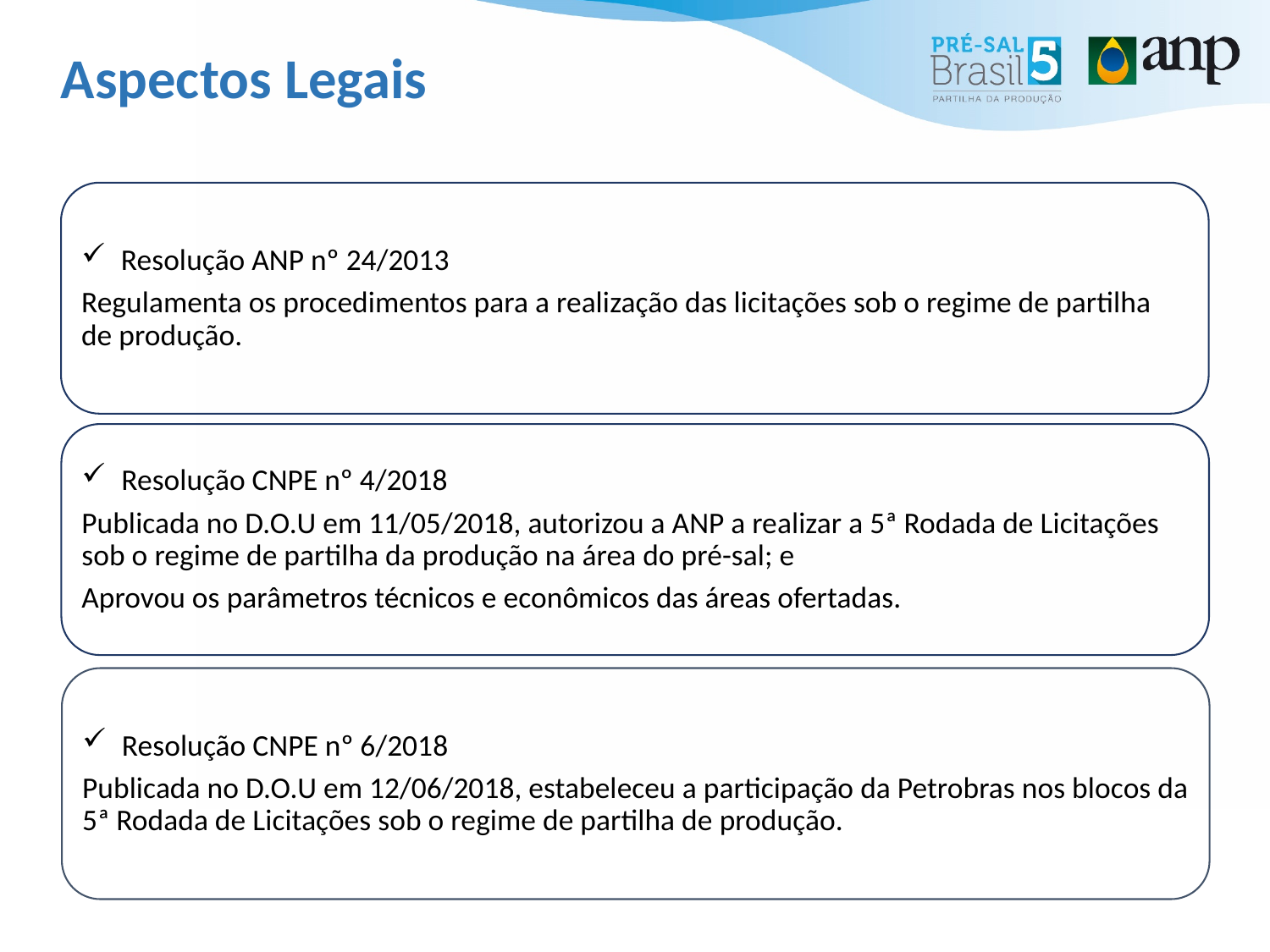

# Aspectos Legais

Resolução ANP nº 24/2013
Regulamenta os procedimentos para a realização das licitações sob o regime de partilha de produção.
Resolução CNPE nº 4/2018
Publicada no D.O.U em 11/05/2018, autorizou a ANP a realizar a 5ª Rodada de Licitações sob o regime de partilha da produção na área do pré-sal; e
Aprovou os parâmetros técnicos e econômicos das áreas ofertadas.
Resolução CNPE nº 6/2018
Publicada no D.O.U em 12/06/2018, estabeleceu a participação da Petrobras nos blocos da 5ª Rodada de Licitações sob o regime de partilha de produção.